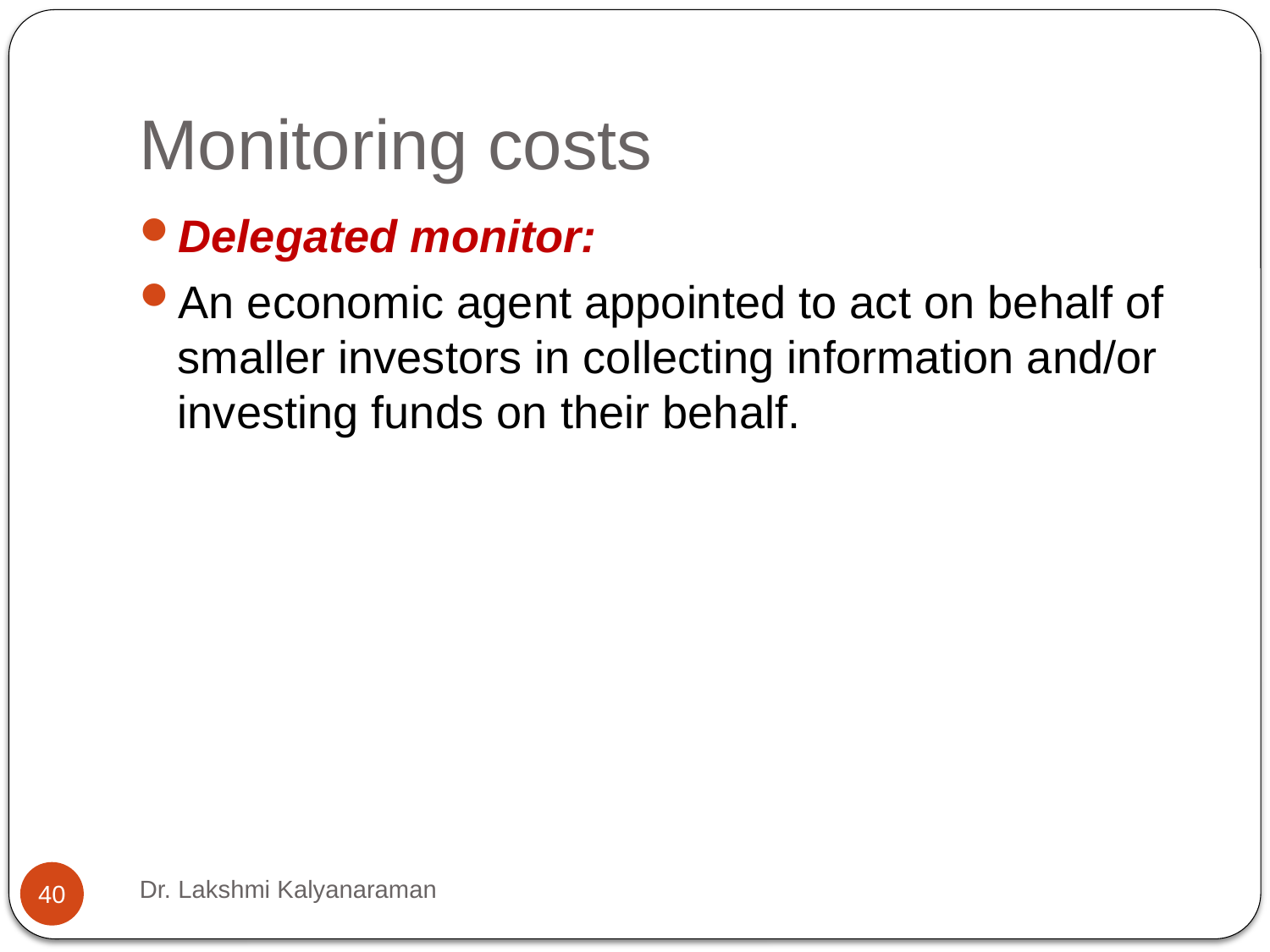

# Monitoring costs
Delegated monitor:
An economic agent appointed to act on behalf of smaller investors in collecting information and/or investing funds on their behalf.
Dr. Lakshmi Kalyanaraman
40